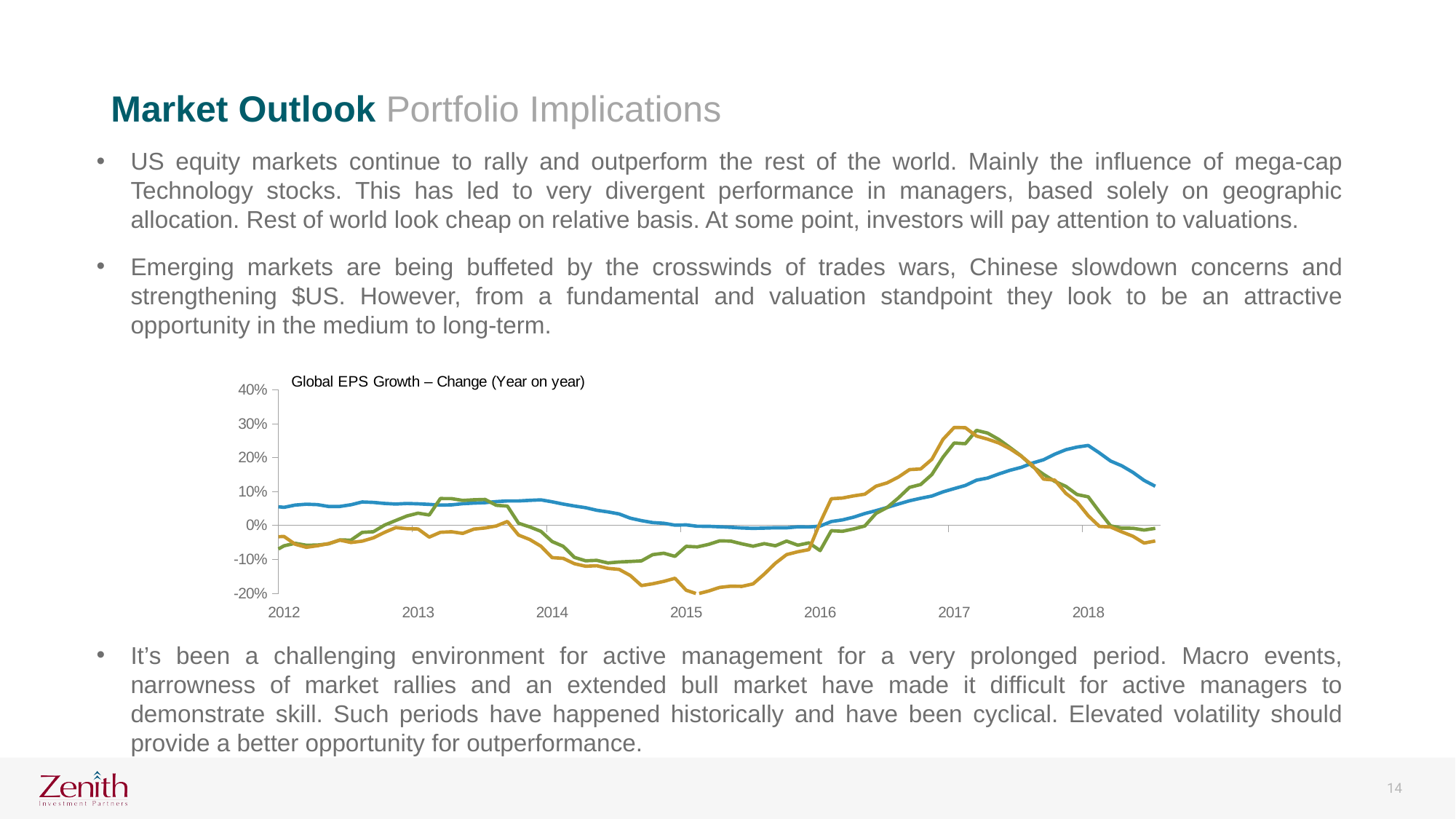

Market Outlook Portfolio Implications

US equity markets continue to rally and outperform the rest of the world. Mainly the influence of mega-cap Technology stocks. This has led to very divergent performance in managers, based solely on geographic allocation. Rest of world look cheap on relative basis. At some point, investors will pay attention to valuations.
Emerging markets are being buffeted by the crosswinds of trades wars, Chinese slowdown concerns and strengthening $US. However, from a fundamental and valuation standpoint they look to be an attractive opportunity in the medium to long-term.

It’s been a challenging environment for active management for a very prolonged period. Macro events, narrowness of market rallies and an extended bull market have made it difficult for active managers to demonstrate skill. Such periods have happened historically and have been cyclical. Elevated volatility should provide a better opportunity for outperformance.

### Chart

| Category | U.S. | DM | EM |
|---|---|---|---|
| 40939 | 0.13115266022826644 | -0.022007193291262328 | 0.06296696629787779 |
| 40968 | 0.12670298156251225 | -0.06277615471890552 | 0.05416704942620676 |
| 40999 | 0.11984365025980703 | -0.07028764238697027 | 0.03780184095562866 |
| 41029 | 0.10928248148929698 | -0.08043258731505887 | 0.01986498568315387 |
| 41060 | 0.09885528120461462 | -0.08908814325526782 | -0.010192836867495392 |
| 41090 | 0.0915814465165754 | -0.09181250709773692 | -0.022331992711385196 |
| 41121 | 0.07858381650289847 | -0.11184403168105805 | -0.04339667904059308 |
| 41152 | 0.07221525832483211 | -0.1105991933812287 | -0.056025004746299234 |
| 41182 | 0.07279542133044425 | -0.07778868090055169 | -0.014332723197798103 |
| 41213 | 0.06714932262085549 | -0.09508431068052947 | -0.048456385483815145 |
| 41243 | 0.05722565322246287 | -0.07830274608055743 | -0.0337617944072609 |
| 41274 | 0.053591127409508 | -0.05969820705372453 | -0.03216512148008044 |
| 41305 | 0.06028700188707603 | -0.05228349757335027 | -0.055013636349020456 |
| 41333 | 0.06277160700068274 | -0.058082994289109124 | -0.06410012527808762 |
| 41364 | 0.061538302838195724 | -0.05742309923886135 | -0.05954902396439832 |
| 41394 | 0.056111472548724395 | -0.05384595781259849 | -0.05313670096282508 |
| 41425 | 0.05624182926327914 | -0.042548889252132294 | -0.0429400262915971 |
| 41455 | 0.061320107997543616 | -0.04293595779447035 | -0.04995237267256947 |
| 41486 | 0.06940511039006014 | -0.02007185660013089 | -0.045962524372921365 |
| 41517 | 0.06811418820438919 | -0.0181939572085279 | -0.03633363292654368 |
| 41547 | 0.0651298594321641 | 0.0012270152376654408 | -0.020148597884353303 |
| 41578 | 0.06331876547038062 | 0.014838461830724015 | -0.006085724923984404 |
| 41608 | 0.06498219197036792 | 0.028131056931742116 | -0.009223285423452743 |
| 41639 | 0.06397190702600519 | 0.03648145380882384 | -0.010076928250960293 |
| 41670 | 0.06237847365374982 | 0.030984624370678393 | -0.03402312549652331 |
| 41698 | 0.06014838599970873 | 0.07957661706378127 | -0.019807906292356736 |
| 41729 | 0.060894185392129874 | 0.07923572476832219 | -0.018286672576425023 |
| 41759 | 0.0642920952538979 | 0.07401369241849665 | -0.02319967180746685 |
| 41790 | 0.06613709966116832 | 0.07582503139303953 | -0.010500460219134977 |
| 41820 | 0.06734154316100982 | 0.07685184233316589 | -0.007144809569032073 |
| 41851 | 0.07061298227071289 | 0.05967626388479497 | -0.0012626317012207622 |
| 41882 | 0.07249024062926934 | 0.05720502807790884 | 0.012025550014017394 |
| 41912 | 0.07248223342279325 | 0.006724209742850595 | -0.02803770056765653 |
| 41943 | 0.07426624957740291 | -0.004025924399520986 | -0.041089105016315575 |
| 41973 | 0.07556077906277658 | -0.017056199004534478 | -0.06085962818613044 |
| 42004 | 0.06993438492261905 | -0.0470924669964361 | -0.09444874106347123 |
| 42035 | 0.06321606015564463 | -0.0611037825125299 | -0.0966873816530106 |
| 42063 | 0.05755454112013547 | -0.09378025112414257 | -0.11240600836152681 |
| 42094 | 0.05261697573074953 | -0.10377579341011356 | -0.11990837289724454 |
| 42124 | 0.044986818283237584 | -0.10261018956411971 | -0.11835124669656893 |
| 42155 | 0.04022660096880104 | -0.11012498776715762 | -0.1261769454594417 |
| 42185 | 0.034229653820996075 | -0.10741969109425564 | -0.1291637828830261 |
| 42216 | 0.021737871640256312 | -0.10579105943465639 | -0.14707663915171842 |
| 42247 | 0.014444751241016185 | -0.10410795614504142 | -0.17682467641900657 |
| 42277 | 0.00874540358141096 | -0.08571115018853259 | -0.1715960814098636 |
| 42308 | 0.0067260354138354295 | -0.08151533096856756 | -0.16448014768514108 |
| 42338 | 0.0011169763536265087 | -0.09071407299009748 | -0.15531223496176072 |
| 42369 | 0.001974363672471835 | -0.061282912845352144 | -0.19038089618497211 |
| 42400 | -0.0021739351684630925 | -0.06289379636549108 | -0.2013925585002 |
| 42429 | -0.0022020946774991 | -0.05560742994359469 | -0.19295450301807182 |
| 42460 | -0.0036421558732232517 | -0.04501548478404249 | -0.18225594665060618 |
| 42490 | -0.005229250052539713 | -0.045792601856760706 | -0.1786721257728836 |
| 42521 | -0.007237212289522343 | -0.05396484173493099 | -0.17919599911899453 |
| 42551 | -0.008387756732335605 | -0.060857209782830934 | -0.1718803959753734 |
| 42582 | -0.007612082210729398 | -0.05328804244088203 | -0.14295091226457812 |
| 42613 | -0.006568367855302126 | -0.0596184112977407 | -0.11085705844185112 |
| 42643 | -0.006716642829341812 | -0.04566726774260743 | -0.08559960253772747 |
| 42674 | -0.003906720648891526 | -0.057910983419561135 | -0.07720411849338127 |
| 42704 | -0.004262968071616746 | -0.05098892649760556 | -0.07084482996397634 |
| 42735 | -0.001462886351714876 | -0.07383719917510556 | 0.008753551573319251 |
| 42766 | 0.011812476075800049 | -0.015171666750599888 | 0.07889185793566278 |
| 42794 | 0.01658685441102392 | -0.016917632297764773 | 0.08111032318778366 |
| 42825 | 0.02468287478632769 | -0.009997073106669085 | 0.08744855053896416 |
| 42855 | 0.03530771208816974 | -0.0012779886226506054 | 0.09236225070920323 |
| 42886 | 0.04387625744995449 | 0.035735783824138556 | 0.11584300940270476 |
| 42916 | 0.05332376154553975 | 0.05317099345713294 | 0.12577776914311856 |
| 42947 | 0.06332996313636863 | 0.08121303134811741 | 0.14292693385254607 |
| 42978 | 0.07293029787011962 | 0.11251666746155653 | 0.16484321421641734 |
| 43008 | 0.0803018588667248 | 0.12089161799671144 | 0.16675450599099229 |
| 43039 | 0.08692325496993258 | 0.1503361367339766 | 0.19520367964840135 |
| 43069 | 0.09922056782873279 | 0.20143743817912751 | 0.25396131006708145 |
| 43100 | 0.10881682639418577 | 0.243177373064152 | 0.2889717767870128 |
| 43131 | 0.11806508102742908 | 0.24120413036227806 | 0.28842028494206073 |
| 43159 | 0.13375542078132185 | 0.28046303453795507 | 0.26372666380385135 |
| 43190 | 0.14012576016253497 | 0.27244833931927803 | 0.25458212420407733 |
| 43220 | 0.15214178786491916 | 0.2537302700598516 | 0.24326367491472367 |
| 43251 | 0.16292609965846938 | 0.22984684447273418 | 0.2262465909846061 |
| 43281 | 0.17148021347171372 | 0.20527717568941983 | 0.20472113288195537 |
| 43312 | 0.18419733580108644 | 0.17435603328604277 | 0.17782176227893332 |
| 43343 | 0.19391217472795375 | 0.1509708491391175 | 0.1368943017609887 |
| 43373 | 0.21018621013871042 | 0.1303328075636856 | 0.13406293719977502 |
| 43404 | 0.22348852240711303 | 0.11539253472461852 | 0.09470176884151305 |
| 43434 | 0.23126822932716262 | 0.09134629705454422 | 0.06956660001592985 |
| 43465 | 0.23611547482989437 | 0.08463720944492414 | 0.02893334596638364 |
| 43496 | 0.21400679043494608 | 0.04065106256608564 | -0.002547892921953232 |
| 43524 | 0.19028291077951565 | -0.0008367410625556015 | -0.004255127550662929 |
| 43555 | 0.17618435206957295 | -0.007676907171614733 | -0.018555096886685885 |
| 43585 | 0.15676755254224428 | -0.007925969838729396 | -0.03146152425483395 |
| 43616 | 0.13312636441375258 | -0.013309147469106497 | -0.051646328402065955 |
| 43646 | 0.11575114134146158 | -0.00821189579353565 | -0.04549762446634398 |